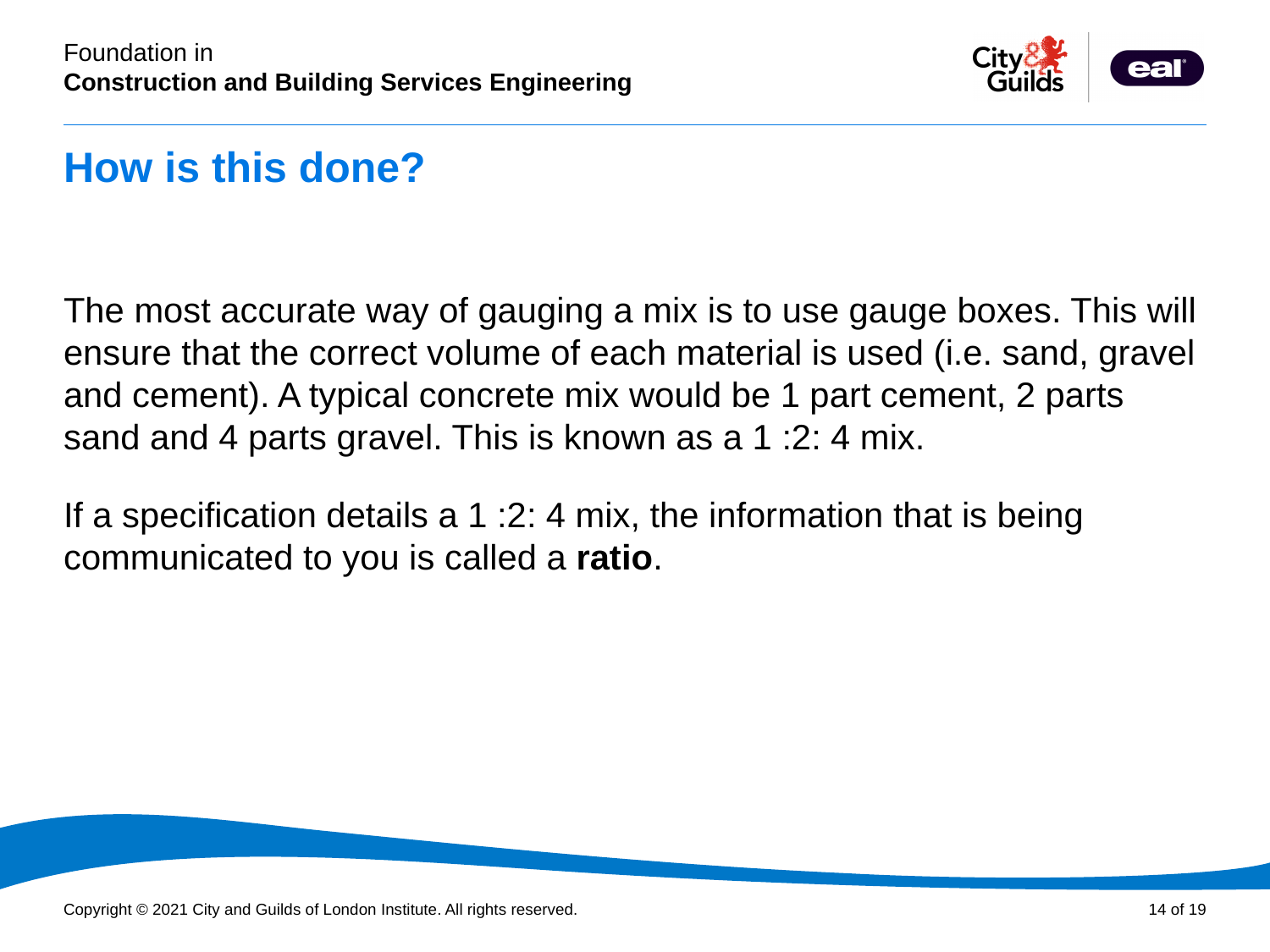

# How is this done?

The most accurate way of gauging a mix is to use gauge boxes. This will ensure that the correct volume of each material is used (i.e. sand, gravel and cement). A typical concrete mix would be 1 part cement, 2 parts sand and 4 parts gravel. This is known as a 1 :2: 4 mix.
If a specification details a 1 :2: 4 mix, the information that is being communicated to you is called a ratio.